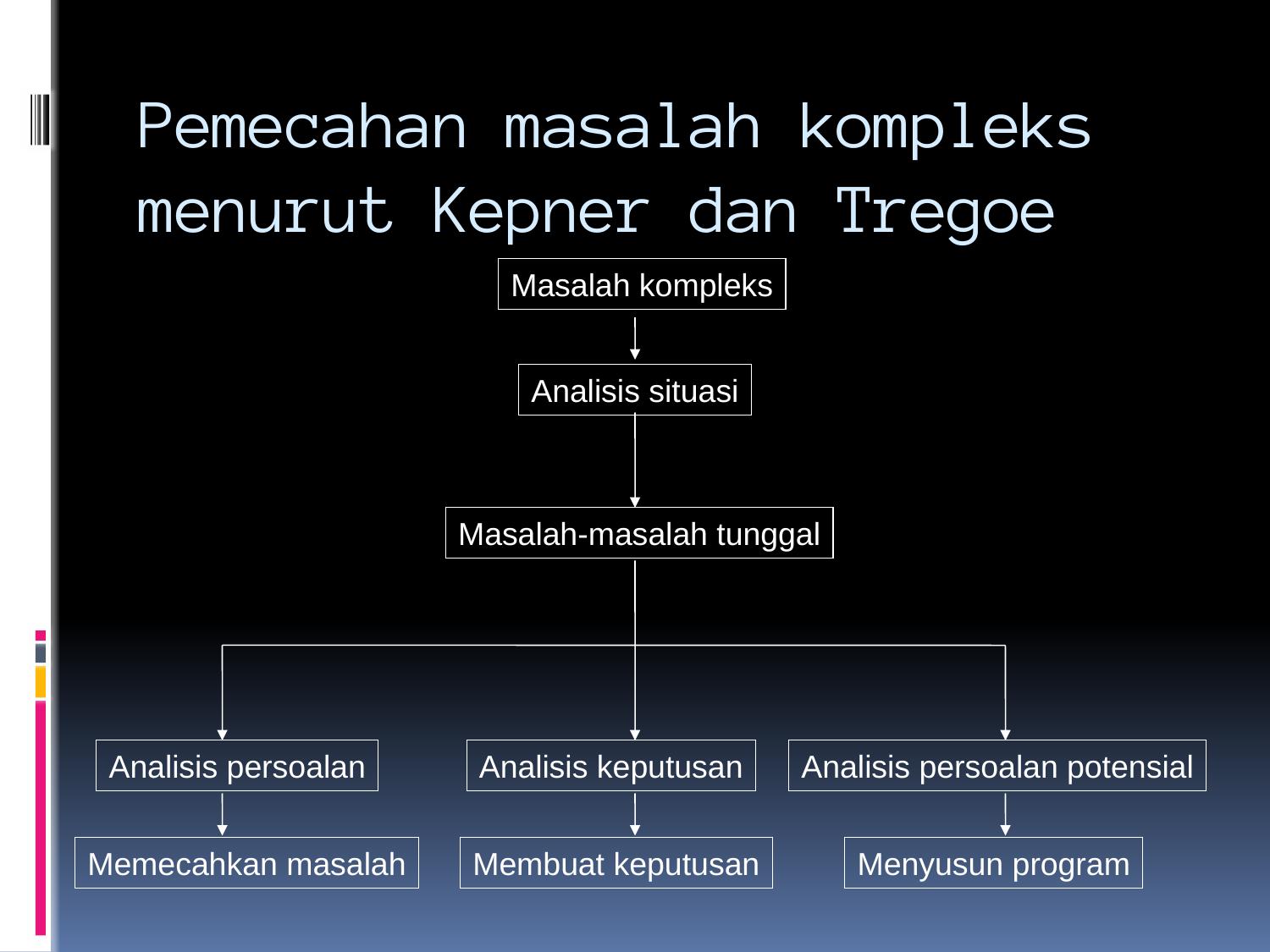

# Pemecahan masalah kompleks menurut Kepner dan Tregoe
Masalah kompleks

Analisis situasi

Masalah-masalah tunggal

Analisis persoalan
Analisis keputusan
Analisis persoalan potensial

Memecahkan masalah
Membuat keputusan
Menyusun program